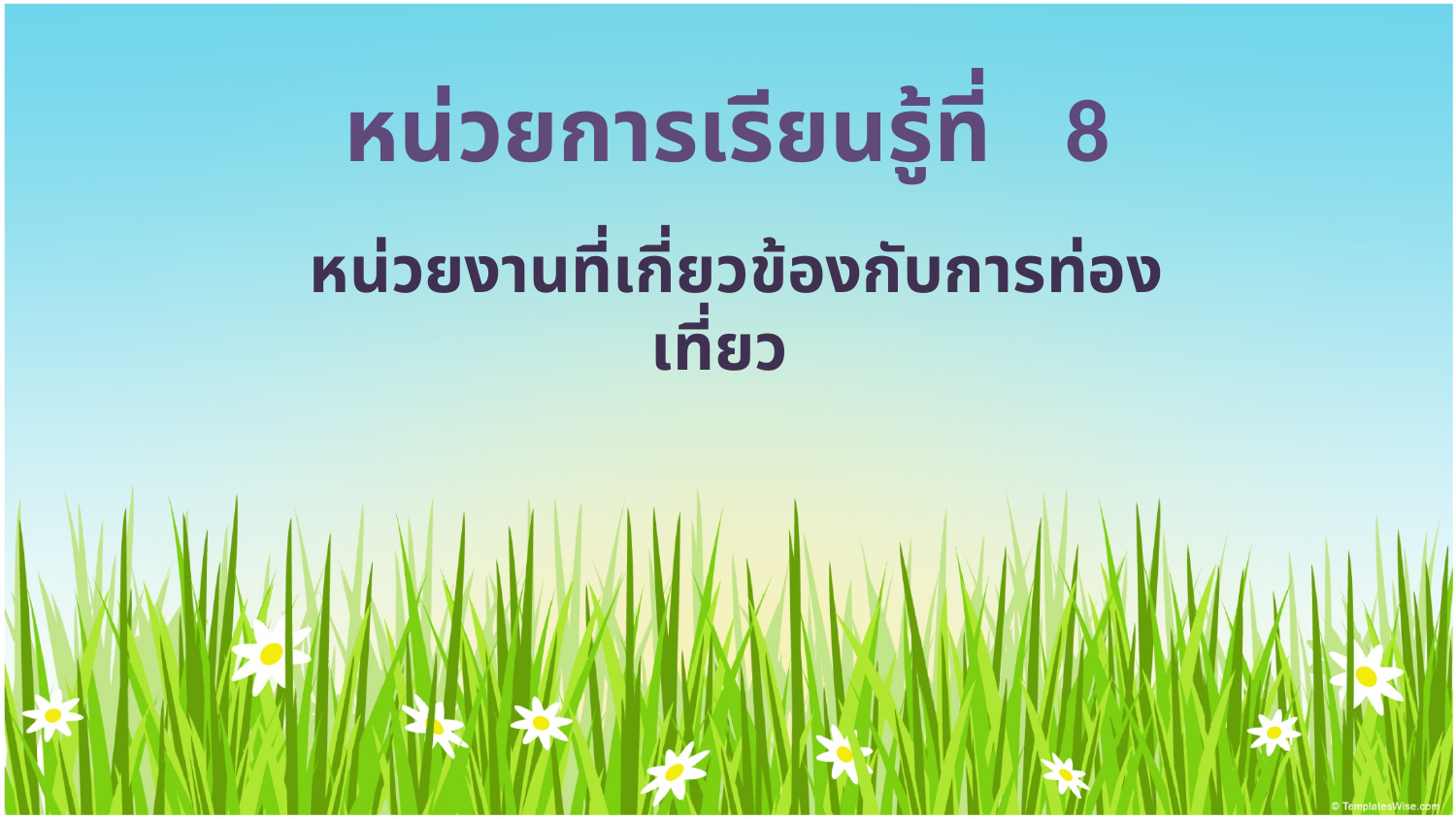

# หน่วยการเรียนรู้ที่   8
 หน่วยงานที่เกี่ยวข้องกับการท่องเที่ยว